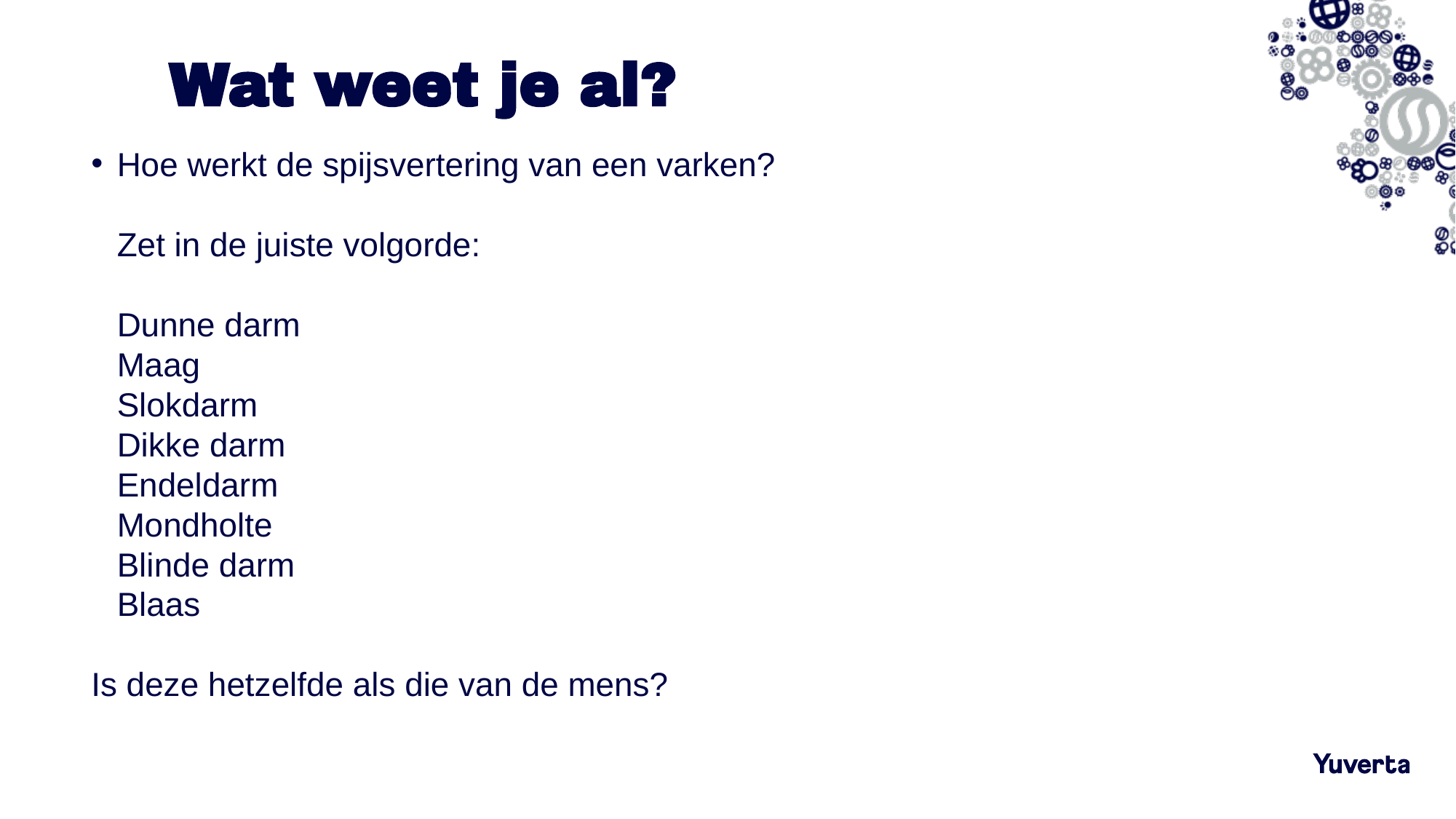

# Wat weet je al?
Hoe werkt de spijsvertering van een varken?
Zet in de juiste volgorde:
Dunne darm
Maag
Slokdarm
Dikke darm
Endeldarm
Mondholte
Blinde darm
Blaas

Is deze hetzelfde als die van de mens?